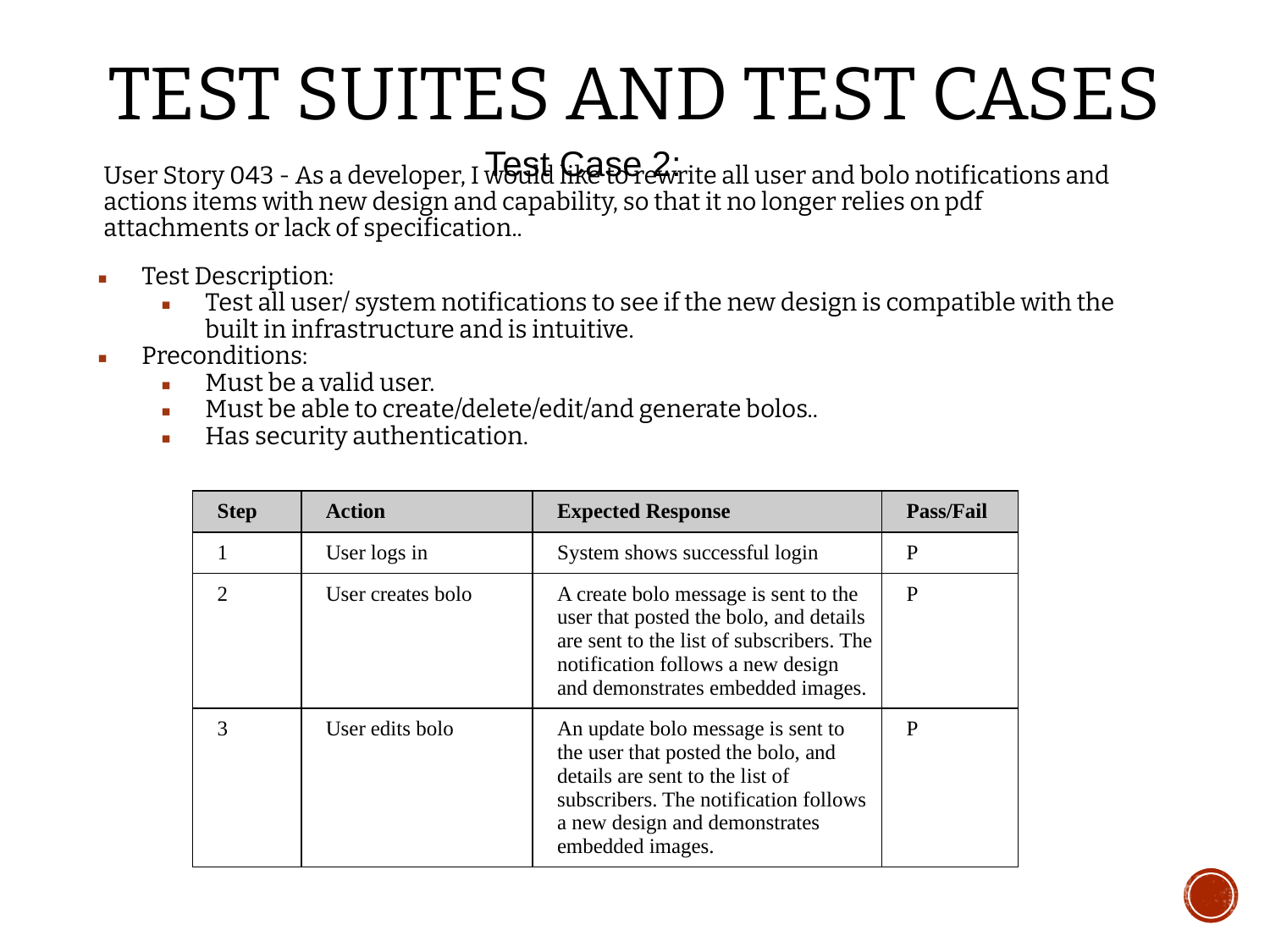

# TEST SUITES AND TEST CASES
Test Case 2:
User Story 043 - As a developer, I would like to rewrite all user and bolo notifications and actions items with new design and capability, so that it no longer relies on pdf attachments or lack of specification..
Test Description:
Test all user/ system notifications to see if the new design is compatible with the built in infrastructure and is intuitive.
Preconditions:
Must be a valid user.
Must be able to create/delete/edit/and generate bolos..
Has security authentication.

| Step | Action | Expected Response | Pass/Fail |
| --- | --- | --- | --- |
| 1 | User logs in | System shows successful login | P |
| 2 | User creates bolo | A create bolo message is sent to the user that posted the bolo, and details are sent to the list of subscribers. The notification follows a new design and demonstrates embedded images. | P |
| 3 | User edits bolo | An update bolo message is sent to the user that posted the bolo, and details are sent to the list of subscribers. The notification follows a new design and demonstrates embedded images. | P |